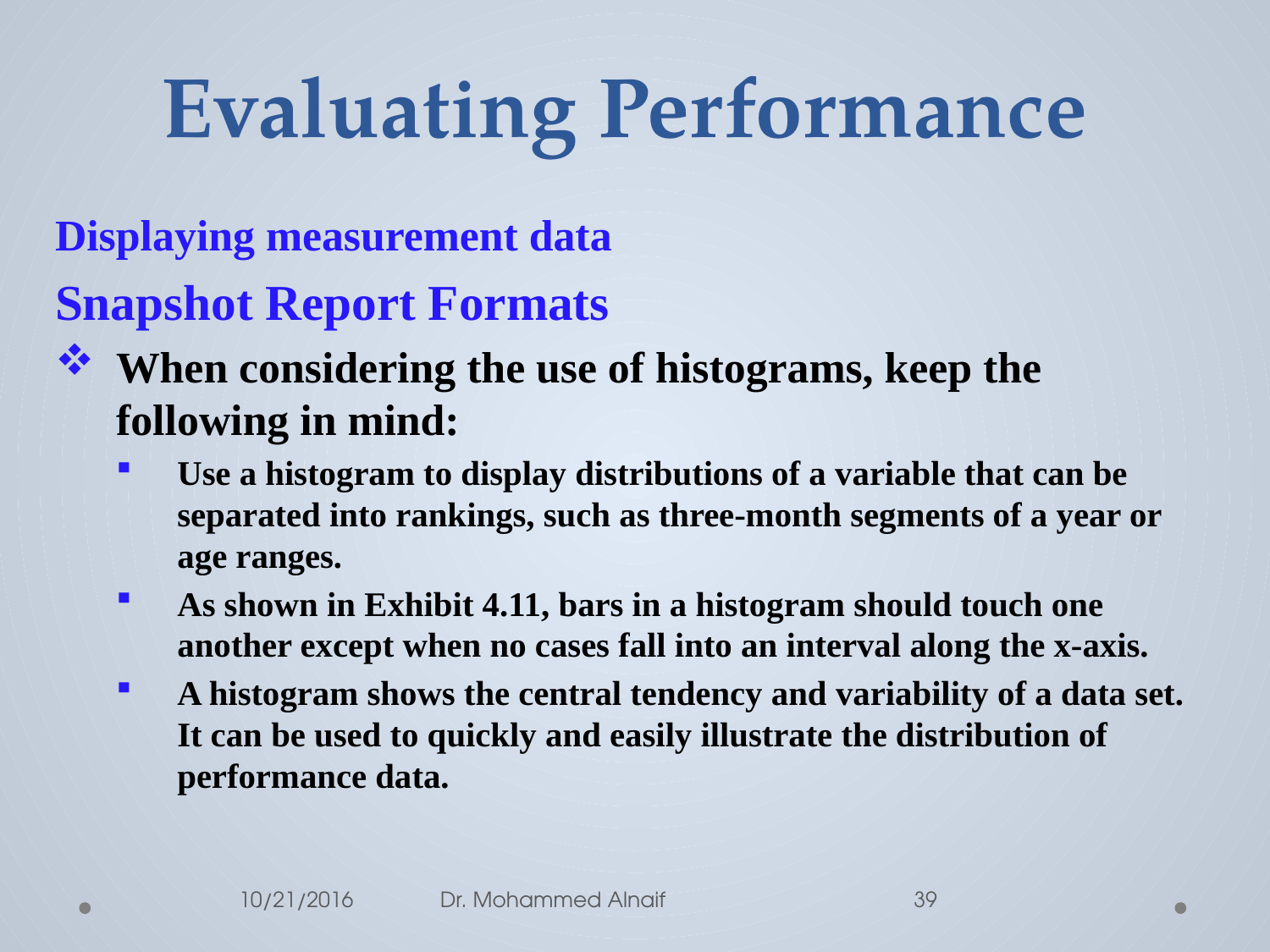

# Evaluating Performance
Displaying measurement data
Snapshot Report Formats
When considering the use of histograms, keep the following in mind:
Use a histogram to display distributions of a variable that can be separated into rankings, such as three-month segments of a year or age ranges.
As shown in Exhibit 4.11, bars in a histogram should touch one another except when no cases fall into an interval along the x-axis.
A histogram shows the central tendency and variability of a data set. It can be used to quickly and easily illustrate the distribution of performance data.
10/21/2016
Dr. Mohammed Alnaif
39